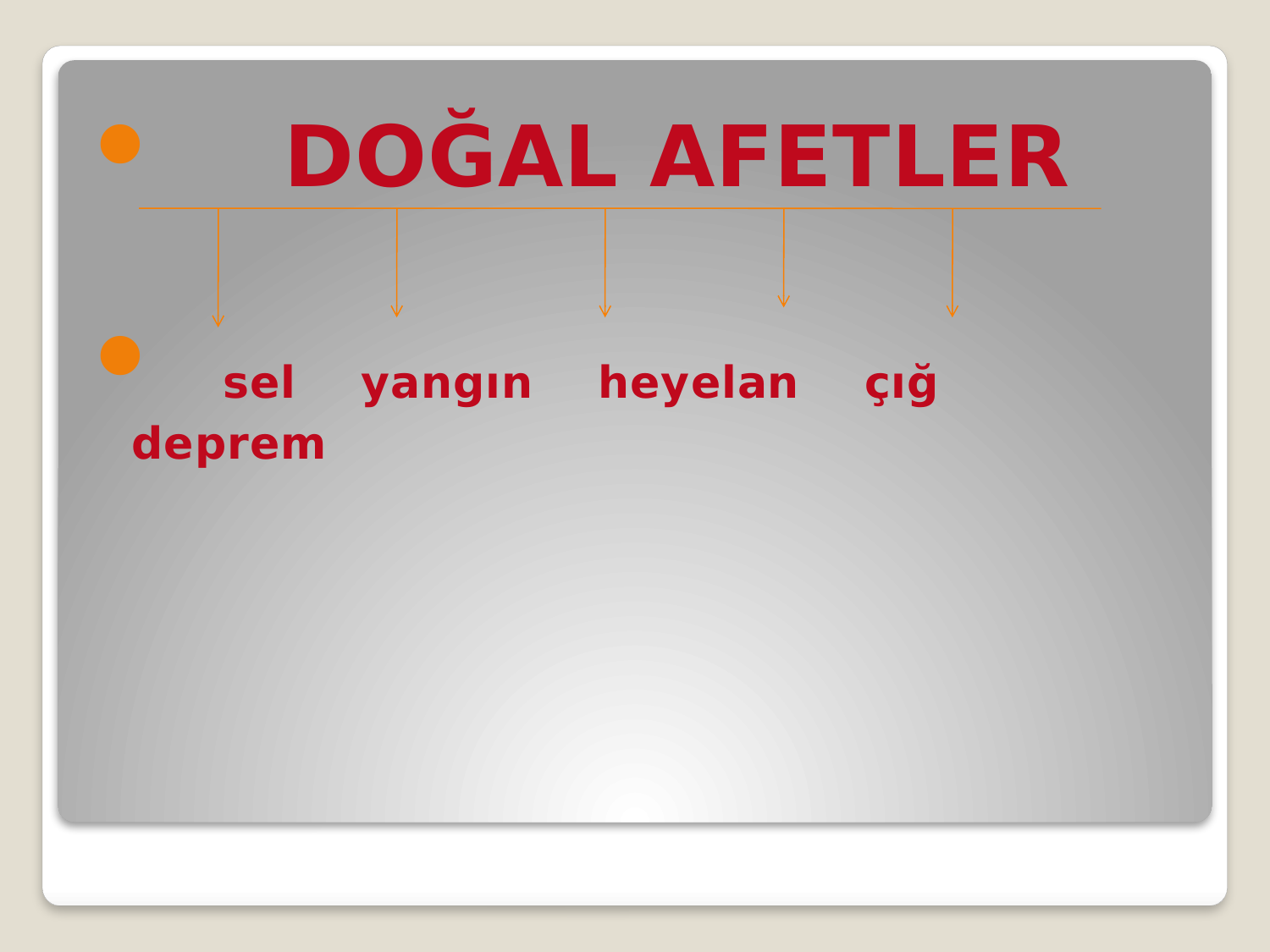

DOĞAL AFETLER

  sel    yangın    heyelan    çığ    deprem